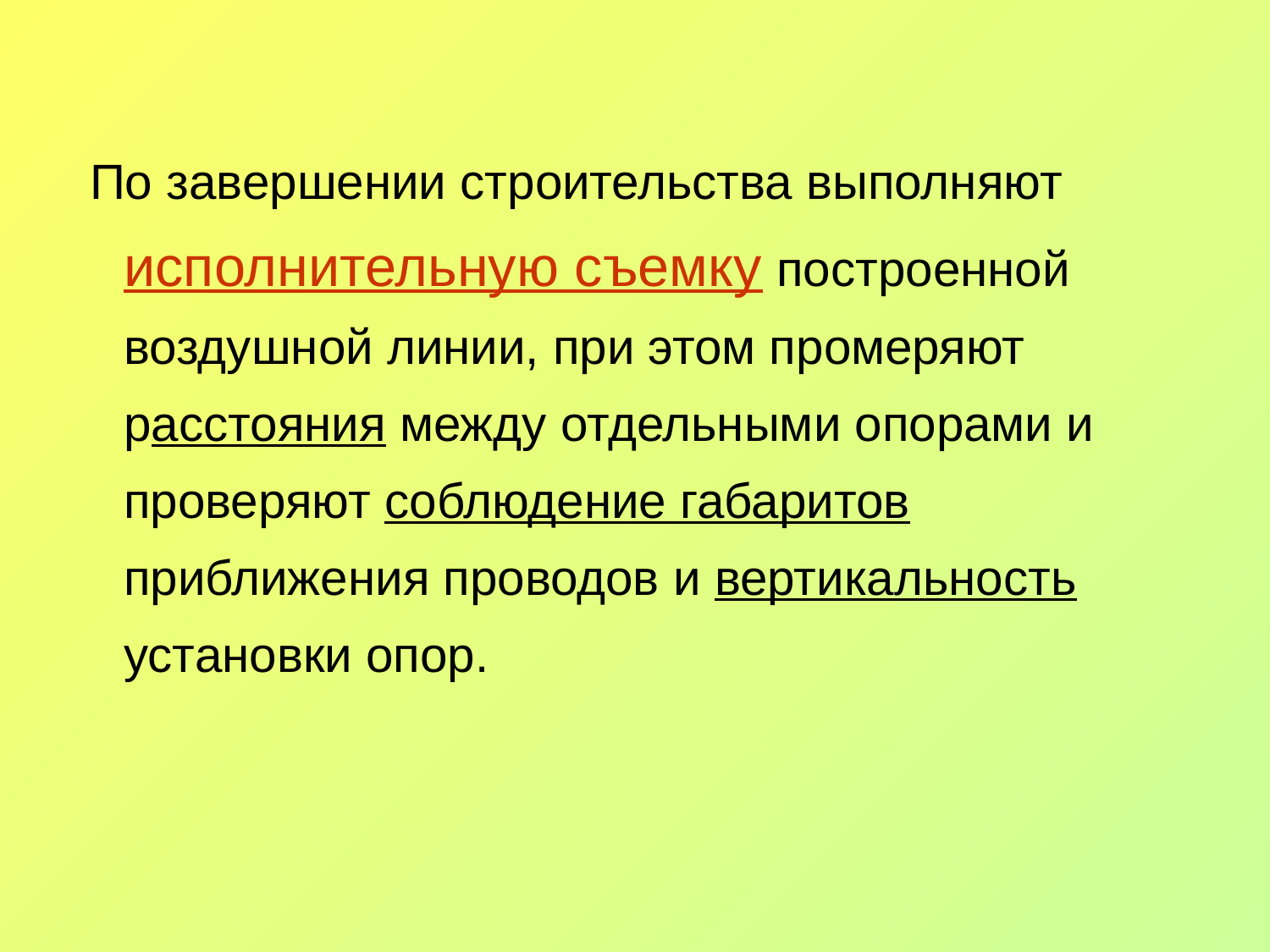

По завершении строительства выполняют исполнительную съемку построенной воздушной линии, при этом промеряют расстояния между отдельными опорами и проверяют соблюдение габаритов приближения проводов и вертикальность установки опор.